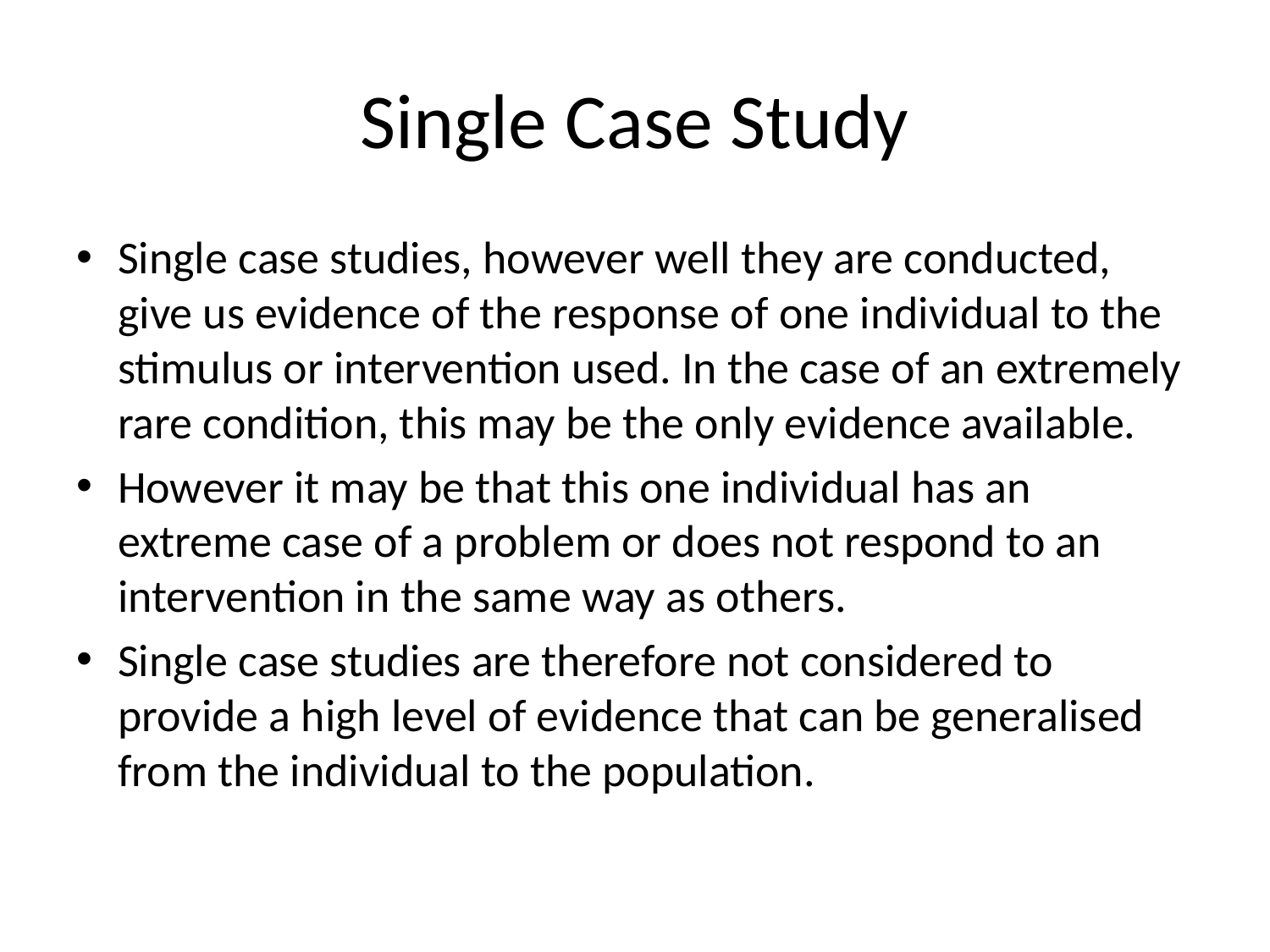

# Single Case Study
Single case studies, however well they are conducted, give us evidence of the response of one individual to the stimulus or intervention used. In the case of an extremely rare condition, this may be the only evidence available.
However it may be that this one individual has an extreme case of a problem or does not respond to an intervention in the same way as others.
Single case studies are therefore not considered to provide a high level of evidence that can be generalised from the individual to the population.